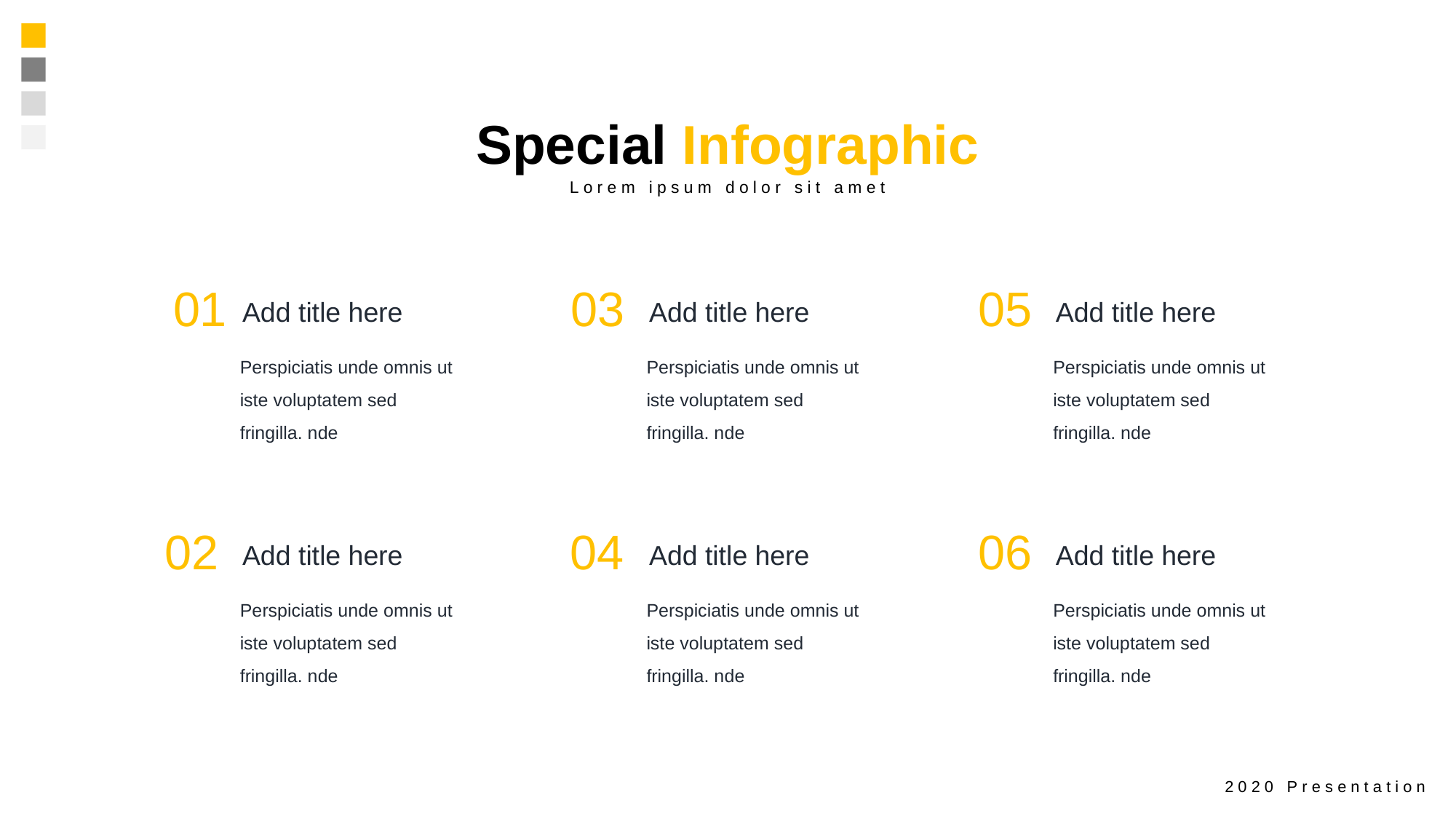

Special Infographic
Lorem ipsum dolor sit amet
01
03
05
Add title here
Add title here
Add title here
Perspiciatis unde omnis ut iste voluptatem sed fringilla. nde
Perspiciatis unde omnis ut iste voluptatem sed fringilla. nde
Perspiciatis unde omnis ut iste voluptatem sed fringilla. nde
02
04
06
Add title here
Add title here
Add title here
Perspiciatis unde omnis ut iste voluptatem sed fringilla. nde
Perspiciatis unde omnis ut iste voluptatem sed fringilla. nde
Perspiciatis unde omnis ut iste voluptatem sed fringilla. nde
2020 Presentation